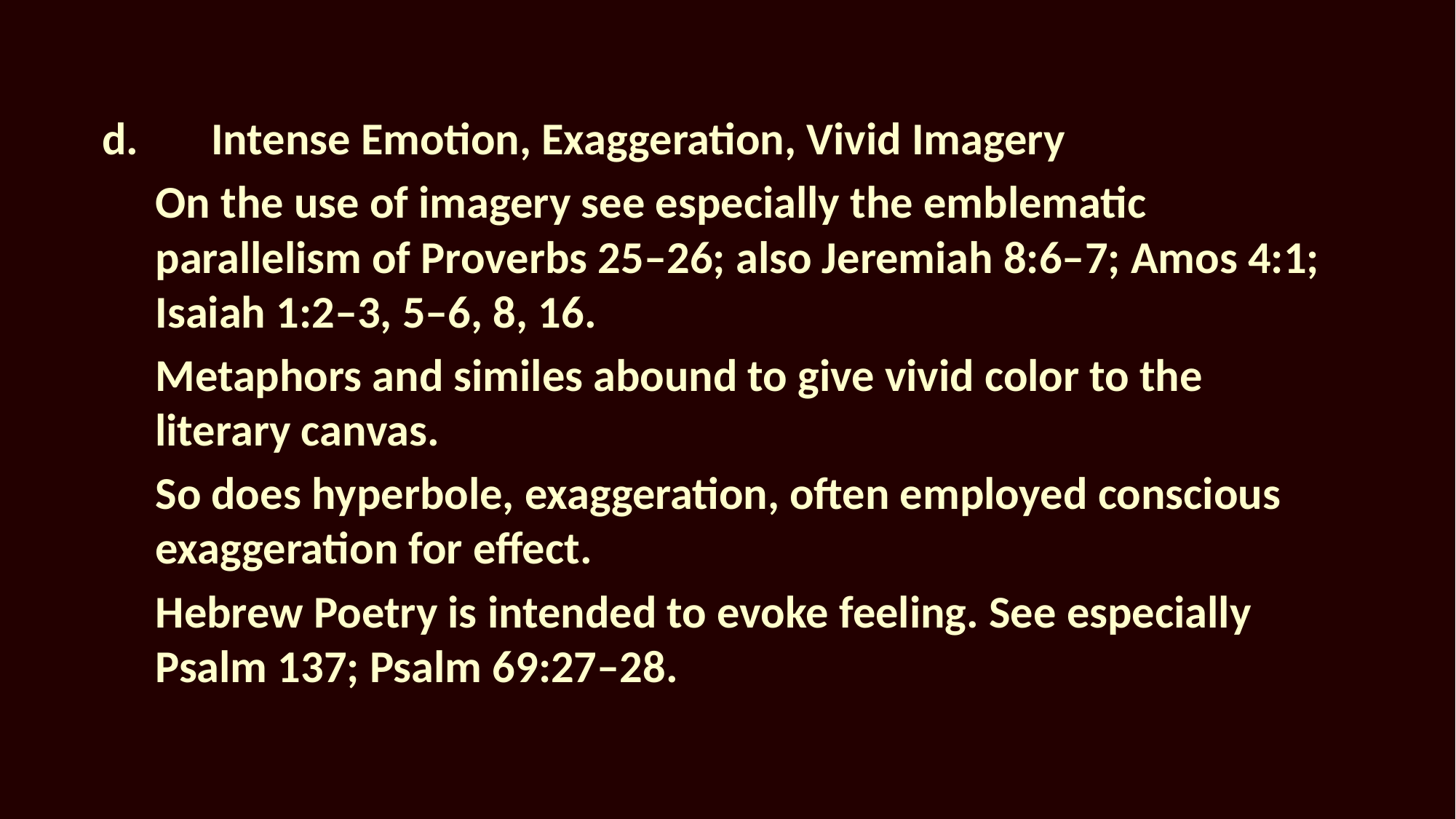

d.	Intense Emotion, Exaggeration, Vivid Imagery
On the use of imagery see especially the emblematic parallelism of Proverbs 25–26; also Jeremiah 8:6–7; Amos 4:1; Isaiah 1:2–3, 5–6, 8, 16.
Metaphors and similes abound to give vivid color to the literary canvas.
So does hyperbole, exaggeration, often employed conscious exaggeration for effect.
Hebrew Poetry is intended to evoke feeling. See especially Psalm 137; Psalm 69:27–28.